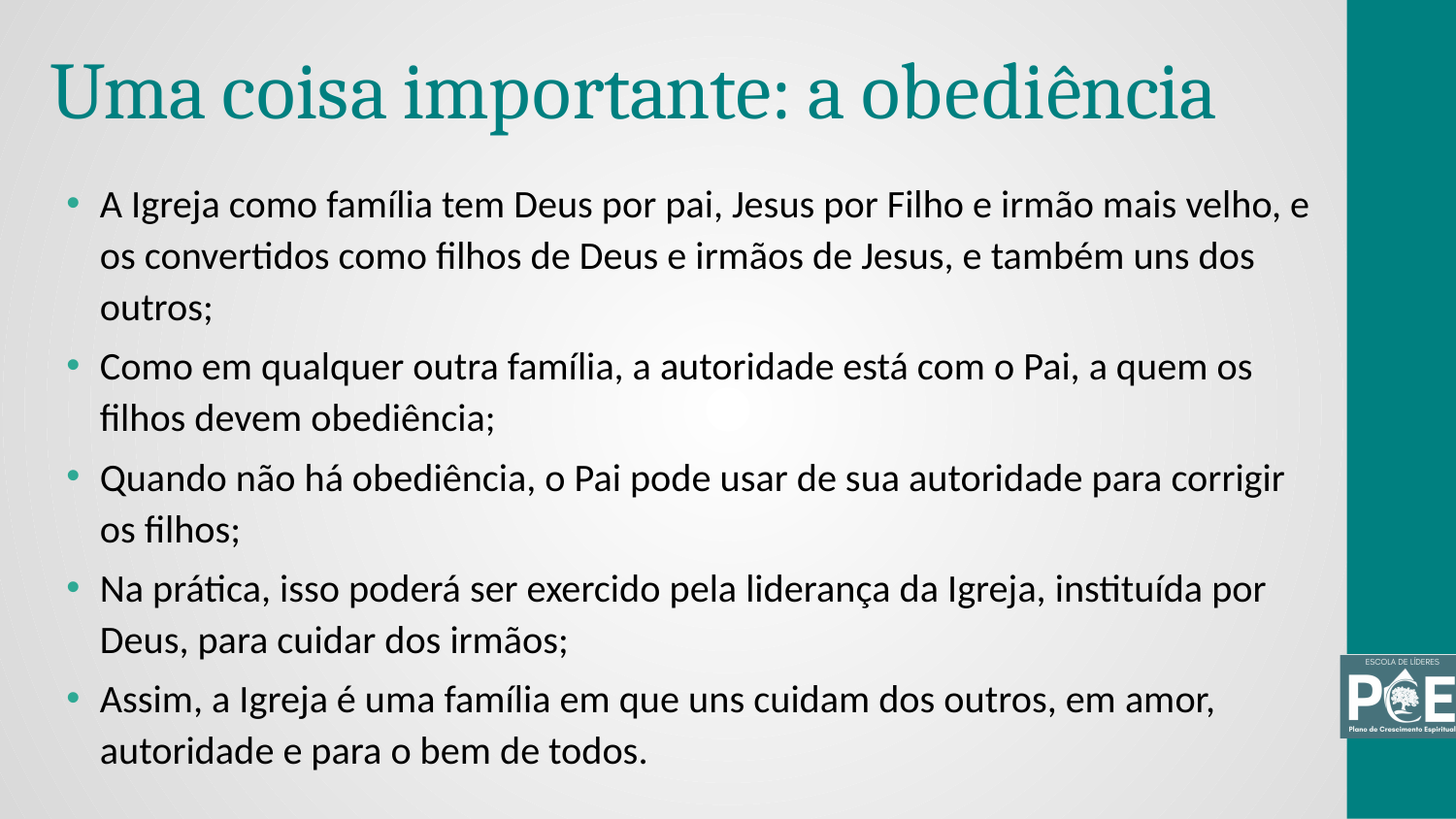

# Uma coisa importante: a obediência
A Igreja como família tem Deus por pai, Jesus por Filho e irmão mais velho, e os convertidos como filhos de Deus e irmãos de Jesus, e também uns dos outros;
Como em qualquer outra família, a autoridade está com o Pai, a quem os filhos devem obediência;
Quando não há obediência, o Pai pode usar de sua autoridade para corrigir os filhos;
Na prática, isso poderá ser exercido pela liderança da Igreja, instituída por Deus, para cuidar dos irmãos;
Assim, a Igreja é uma família em que uns cuidam dos outros, em amor, autoridade e para o bem de todos.